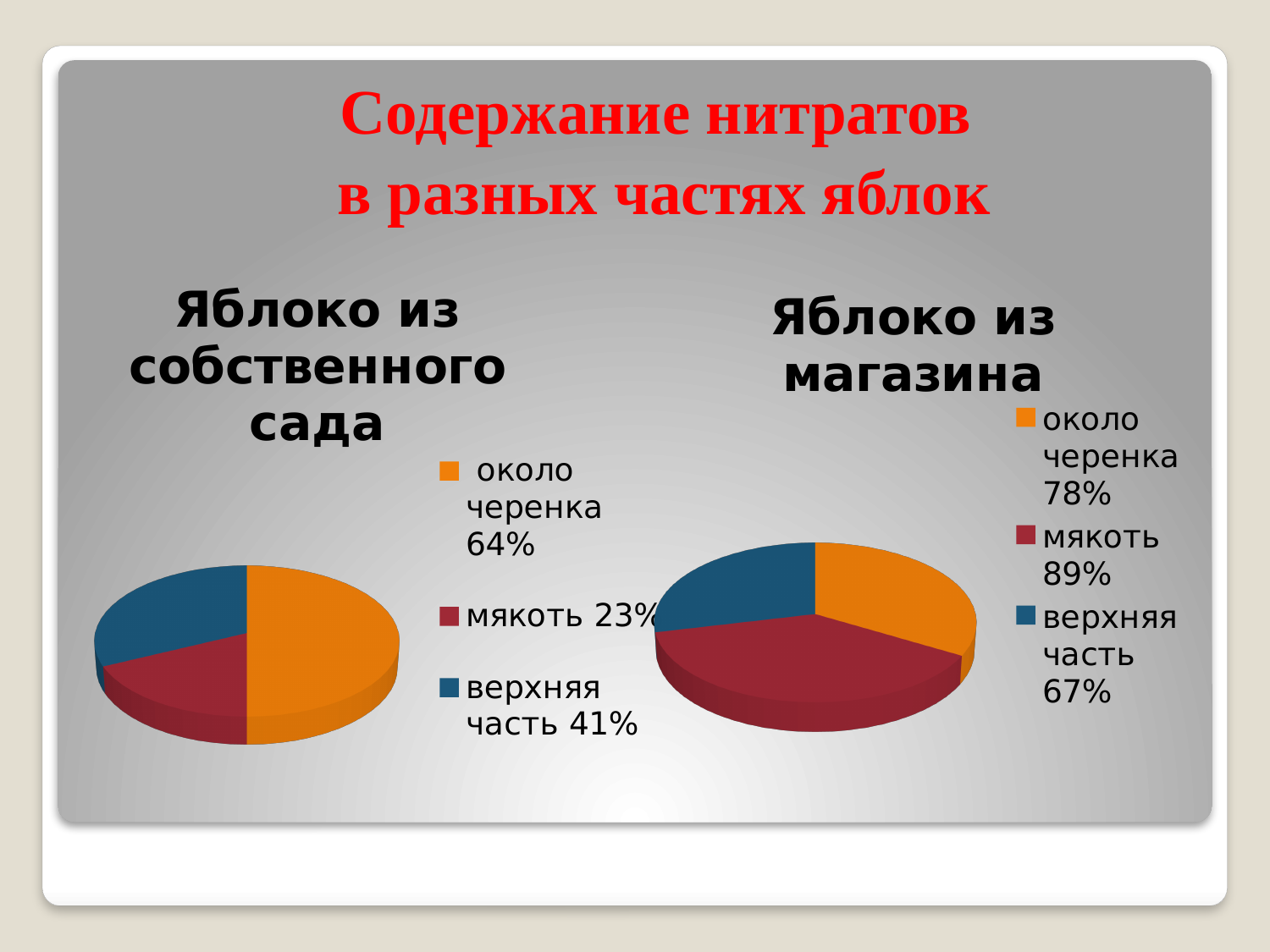

Содержание нитратов
в разных частях яблок

[unsupported chart]

[unsupported chart]